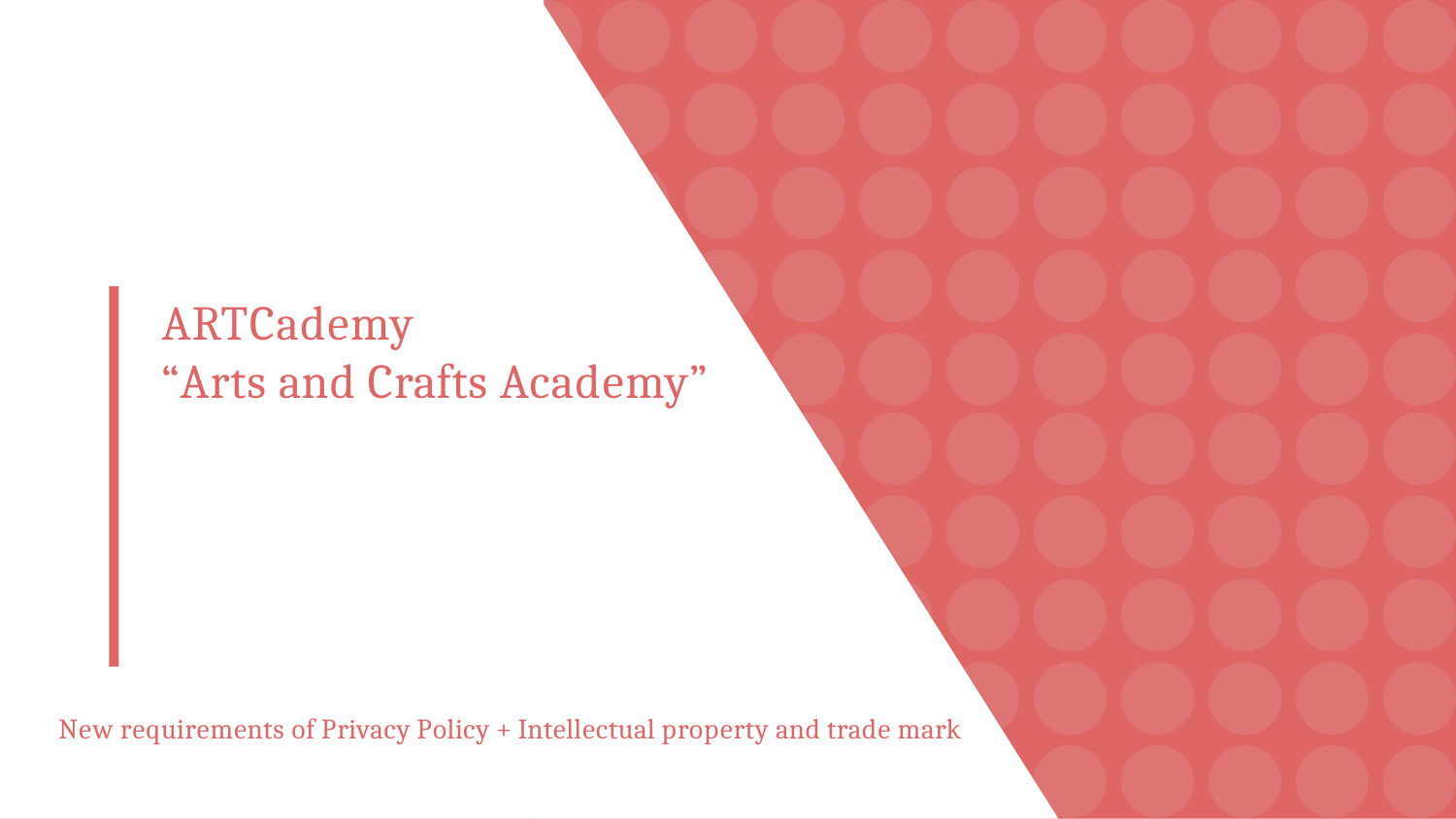

# ARTCademy
“Arts and Crafts Academy”

New requirements of Privacy Policy + Intellectual property and trade mark